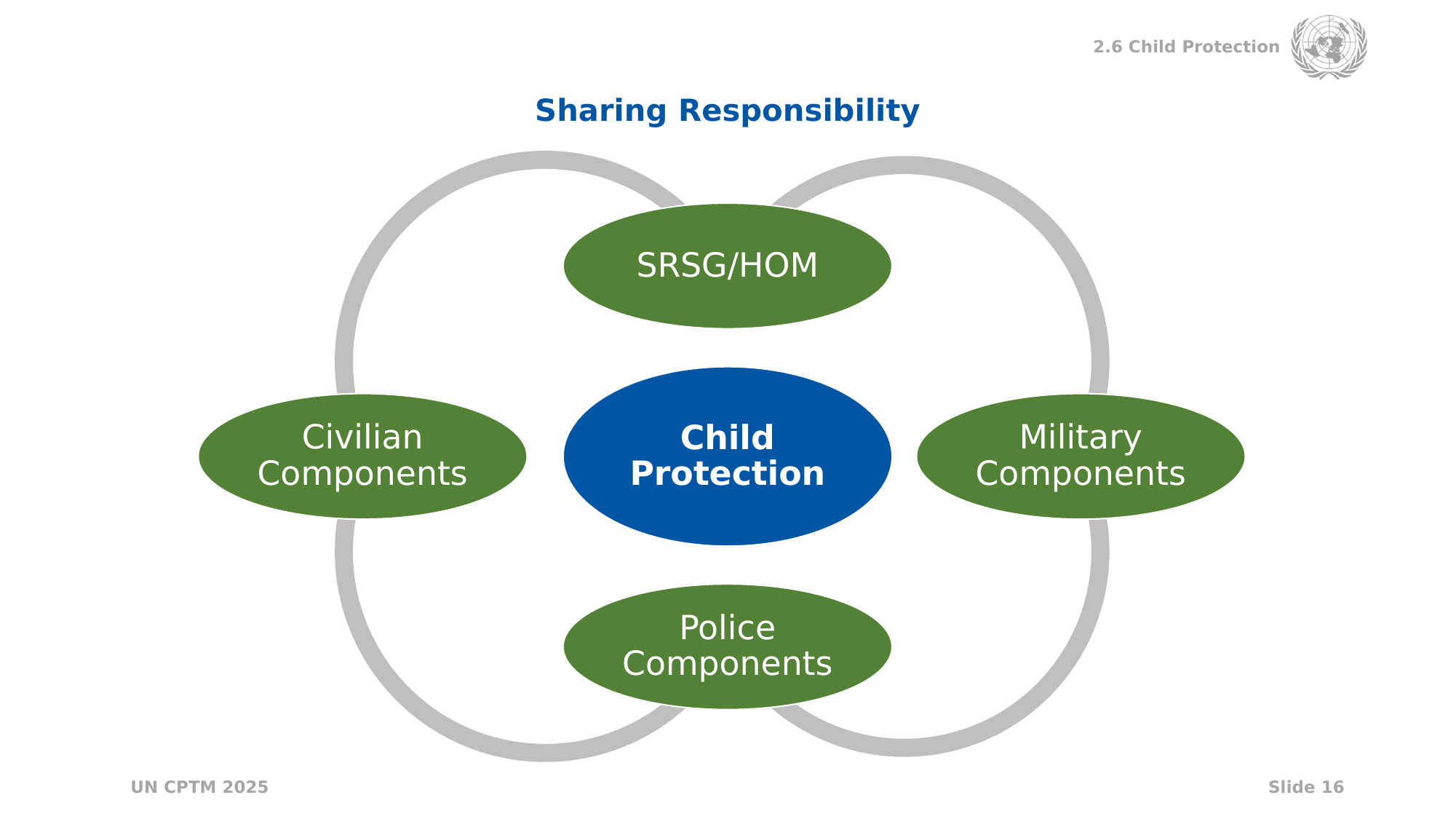

Sharing Responsibility
Child Protection
SRSG/HOM
Military Components
Police Components
Civilian Components